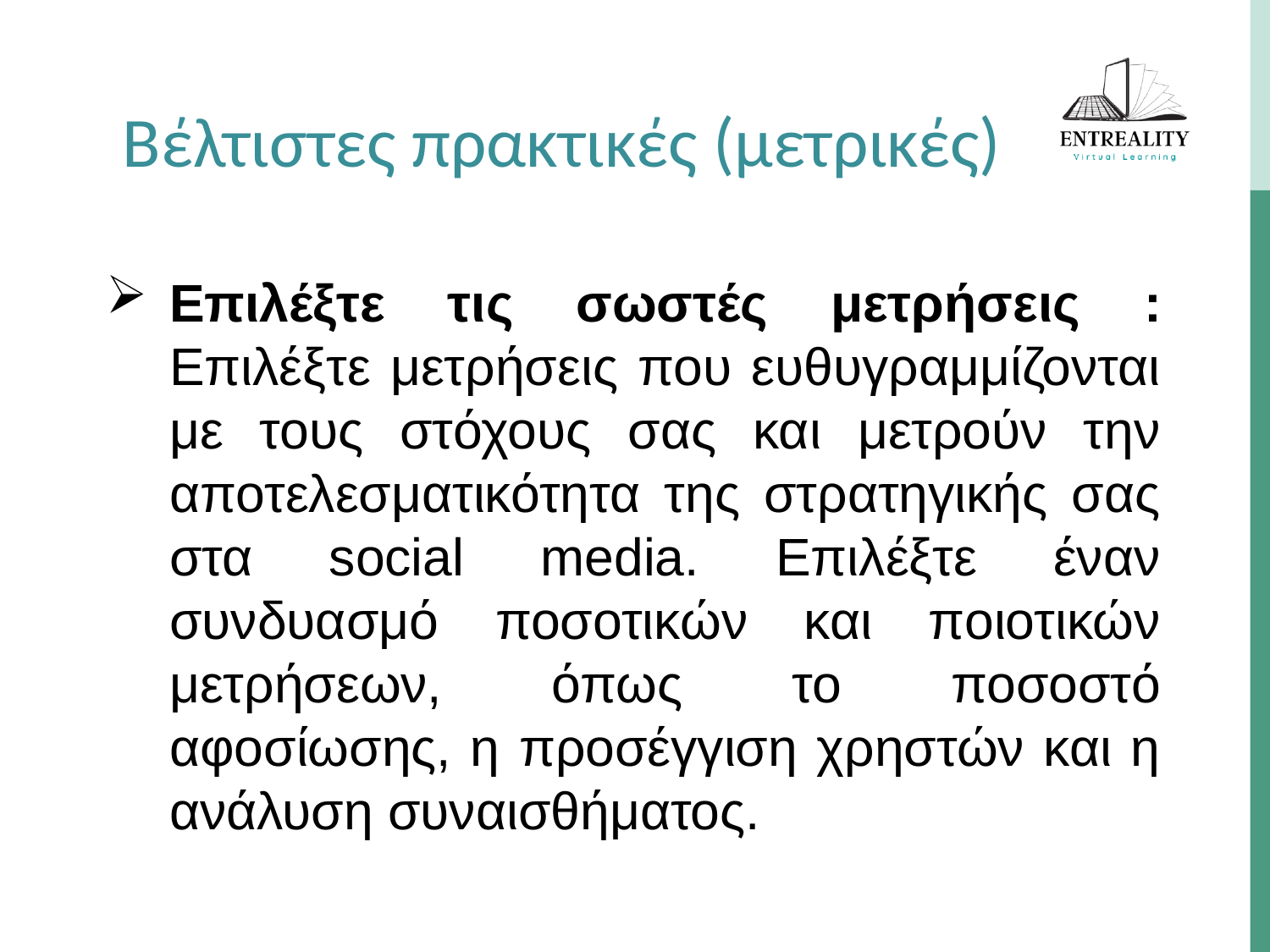

Βέλτιστες πρακτικές (μετρικές)
Επιλέξτε τις σωστές μετρήσεις : Επιλέξτε μετρήσεις που ευθυγραμμίζονται με τους στόχους σας και μετρούν την αποτελεσματικότητα της στρατηγικής σας στα social media. Επιλέξτε έναν συνδυασμό ποσοτικών και ποιοτικών μετρήσεων, όπως το ποσοστό αφοσίωσης, η προσέγγιση χρηστών και η ανάλυση συναισθήματος.